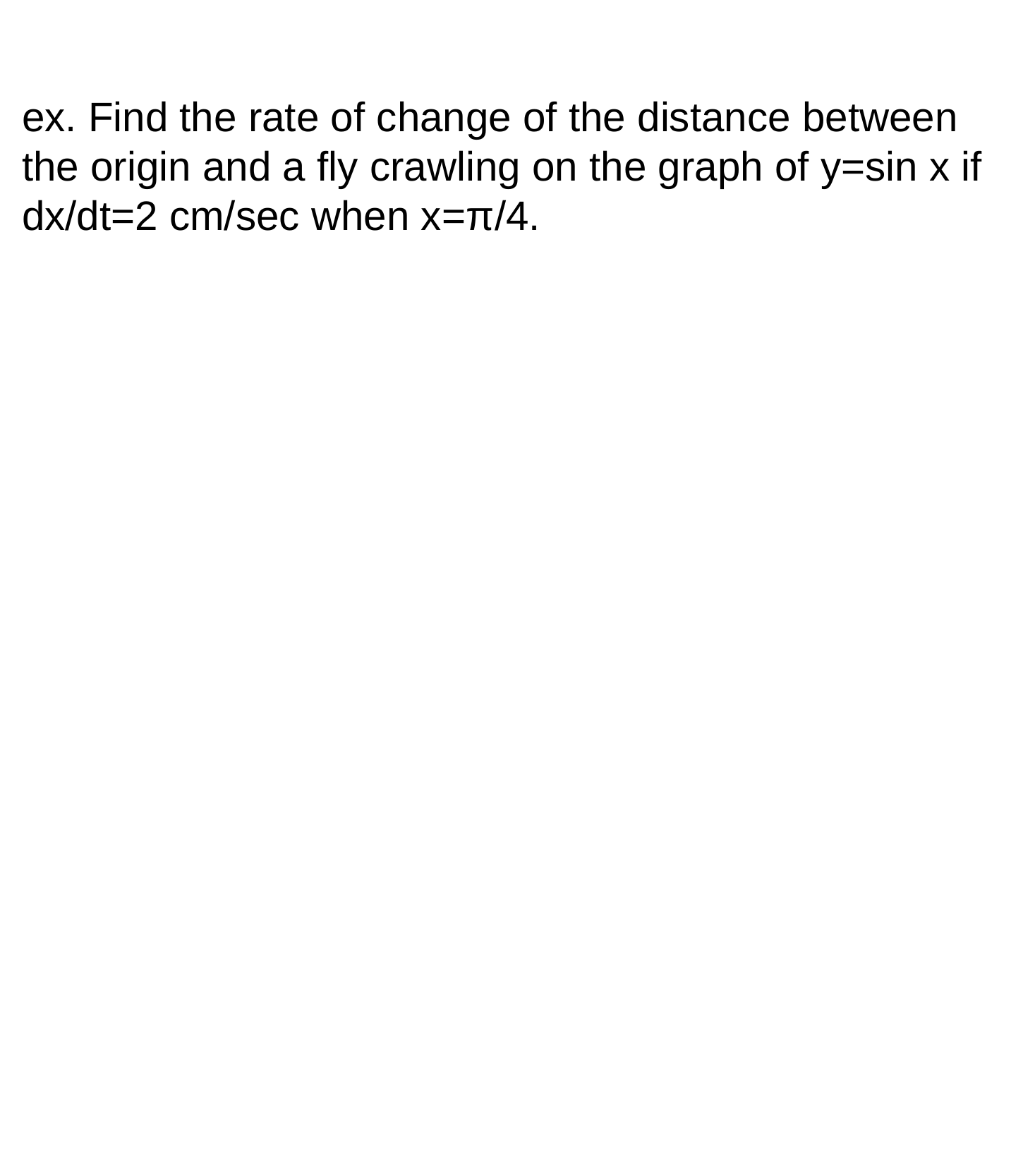

ex. Find the rate of change of the distance between the origin and a fly crawling on the graph of y=sin x if dx/dt=2 cm/sec when x=π/4.